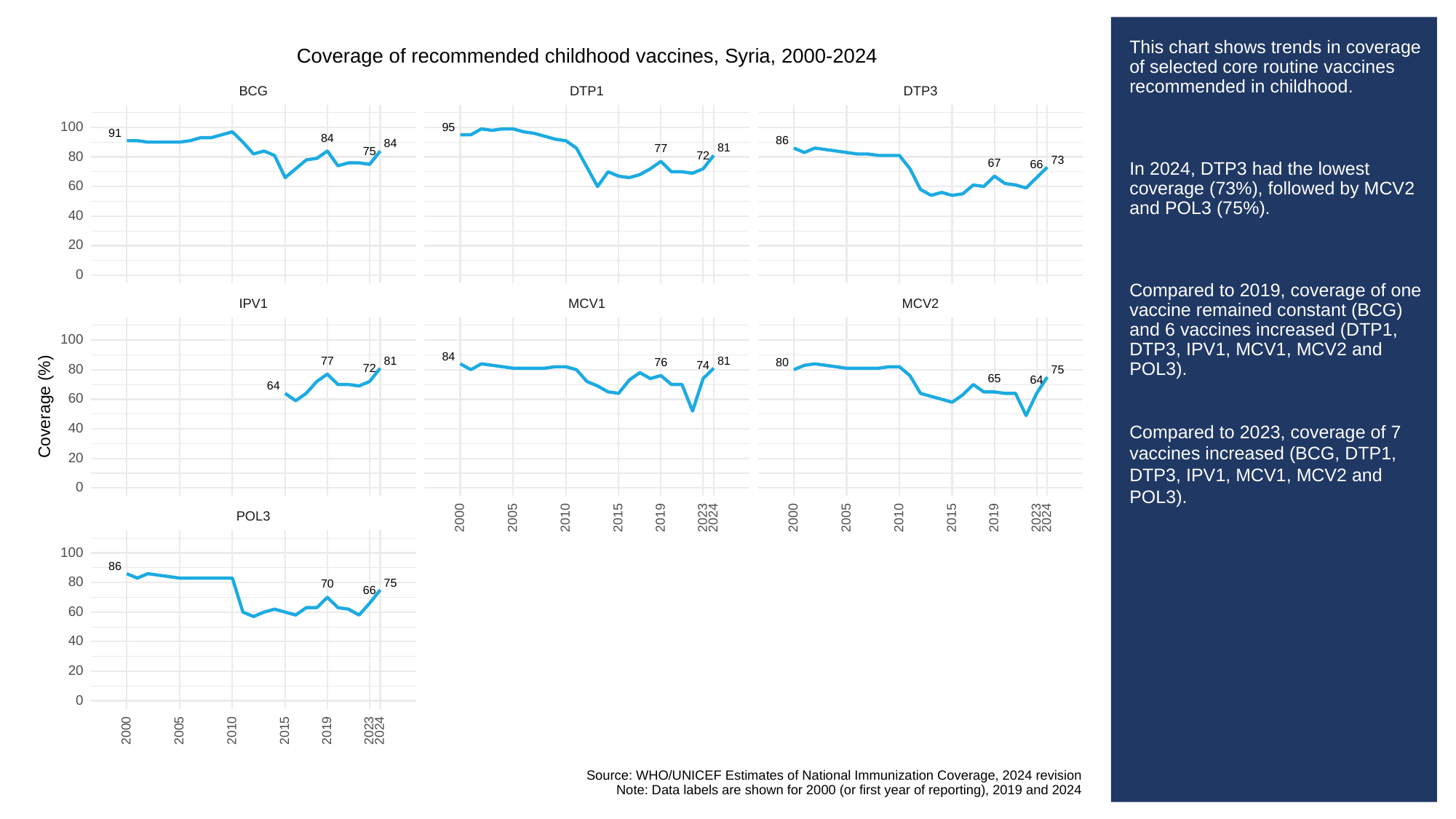

# This chart shows trends in coverage of selected core routine vaccines recommended in childhood.

In 2024, DTP3 had the lowest coverage (73%), followed by MCV2 and POL3 (75%).

Compared to 2019, coverage of one vaccine remained constant (BCG) and 6 vaccines increased (DTP1, DTP3, IPV1, MCV1, MCV2 and POL3).

Compared to 2023, coverage of 7 vaccines increased (BCG, DTP1, DTP3, IPV1, MCV1, MCV2 and POL3).

Coverage of recommended childhood vaccines, Syria, 2000-2024
BCG
DTP3
DTP1

100
95

91

84
86
84

81
77
75

80
72
73

67
66

60

40

20

0

MCV1
MCV2
IPV1

100

84

81
81
77
80
76
74

80
72
75

65
64
64

60
Coverage (%)

40

20

0

POL3
2023
2023
2000
2005
2010
2015
2019
2024
2000
2005
2010
2015
2019
2024

100

86

80
75
70

66

60

40

20

0

2023
2000
2005
2010
2015
2019
2024
Source: WHO/UNICEF Estimates of National Immunization Coverage, 2024 revision
Note: Data labels are shown for 2000 (or first year of reporting), 2019 and 2024